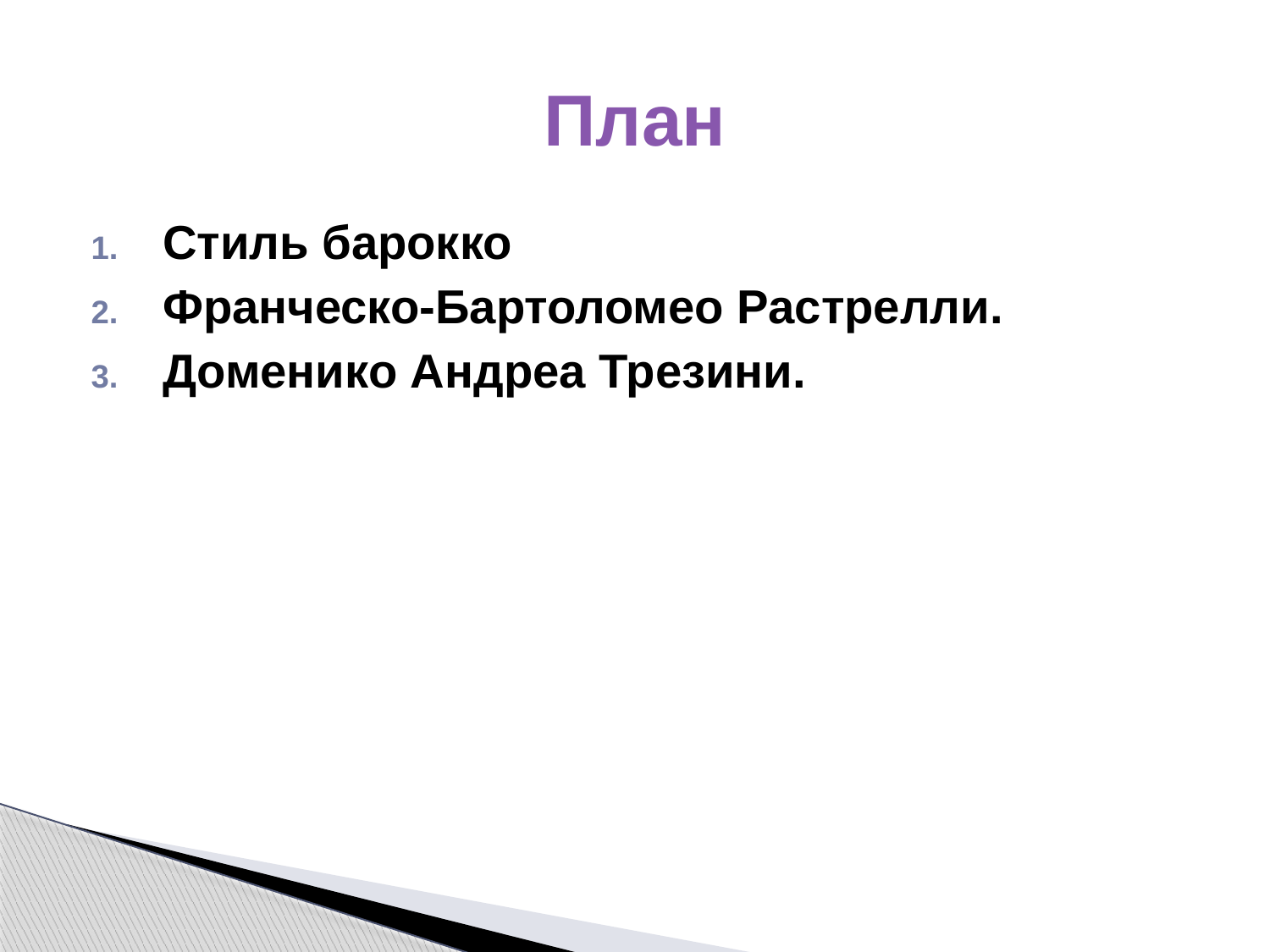

# План
Стиль барокко
Франческо-Бартоломео Растрелли.
Доменико Андреа Трезини.